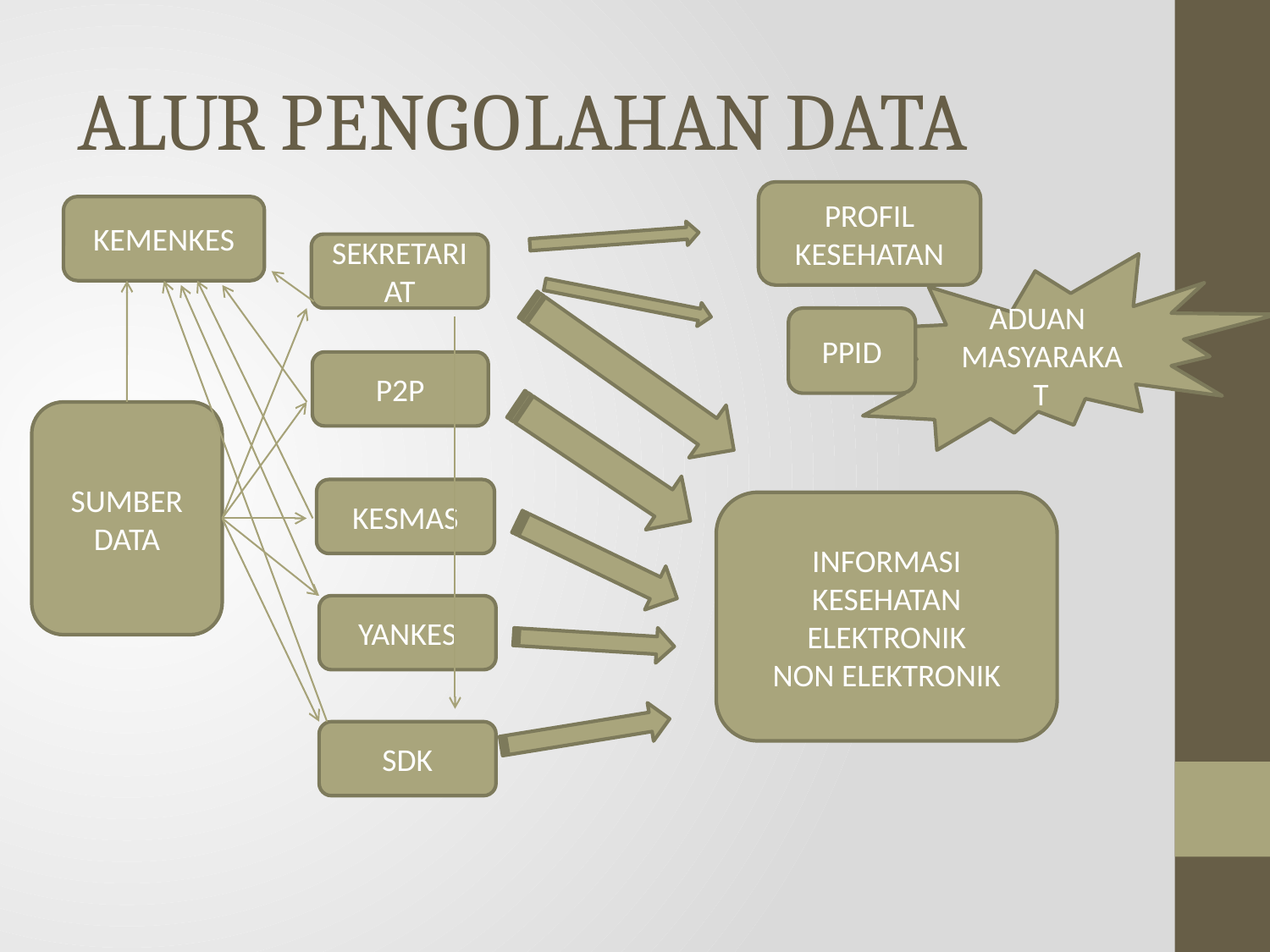

# ALUR PENGOLAHAN DATA
PROFIL
KESEHATAN
KEMENKES

SEKRETARIAT
ADUAN
MASYARAKAT

PPID

P2P
SUMBER DATA

KESMAS
INFORMASI KESEHATAN
ELEKTRONIK
NON ELEKTRONIK

YANKES

SDK